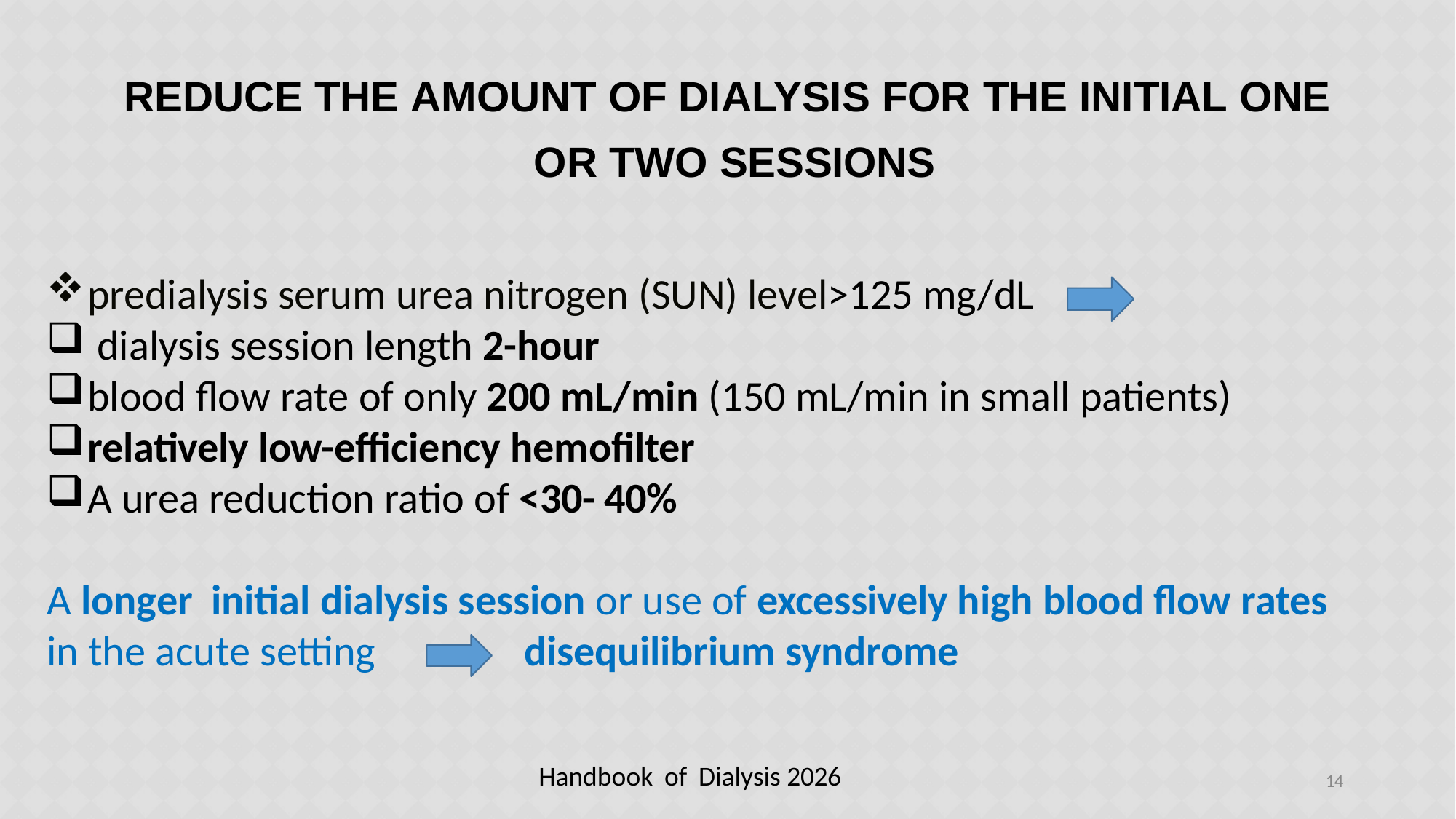

# Reduce the amount of dialysis for the initial one or two sessions
predialysis serum urea nitrogen (SUN) level>125 mg/dL
dialysis session length 2-hour
blood flow rate of only 200 mL/min (150 mL/min in small patients)
relatively low-efficiency hemofilter
A urea reduction ratio of <30- 40%
A longer initial dialysis session or use of excessively high blood flow rates in the acute setting	disequilibrium syndrome

Handbook of Dialysis 2026
14